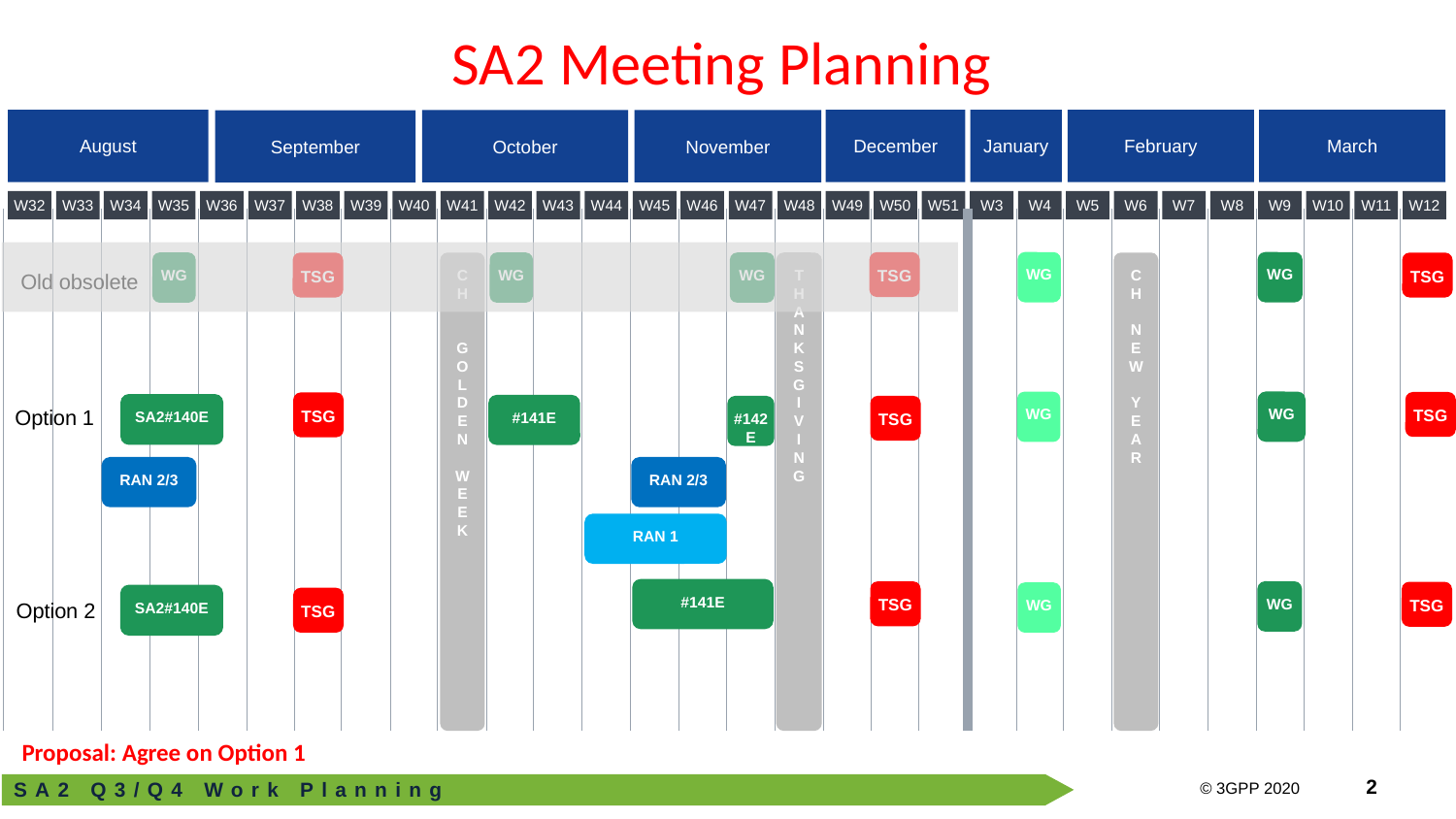

# SA2 Meeting Planning
March
August
December
January
February
October
November
September
W32
W33
W34
W35
W36
W37
W38
W39
W40
W41
W42
W43
W44
W45
W46
W47
W48
W49
W50
W51
W3
W4
W5
W6
W7
W8
W9
W10
W11
W12

TSG
WG
WG
WG
C
H

G
O
L
D
E
N

W
E
E
K

WG
WG
T
H
A
N
K
S
G
I
V
I
N
G
C
H

N
E
W

Y
E
A
R

TSG
TSG
Old obsolete
WG
WG
TSG
TSG
SA2#140E
#141E
TSG
#142E
Option 1
RAN 2/3

RAN 2/3

RAN 1
#141E
TSG
WG
TSG
WG
SA2#140E

TSG
Option 2
Proposal: Agree on Option 1